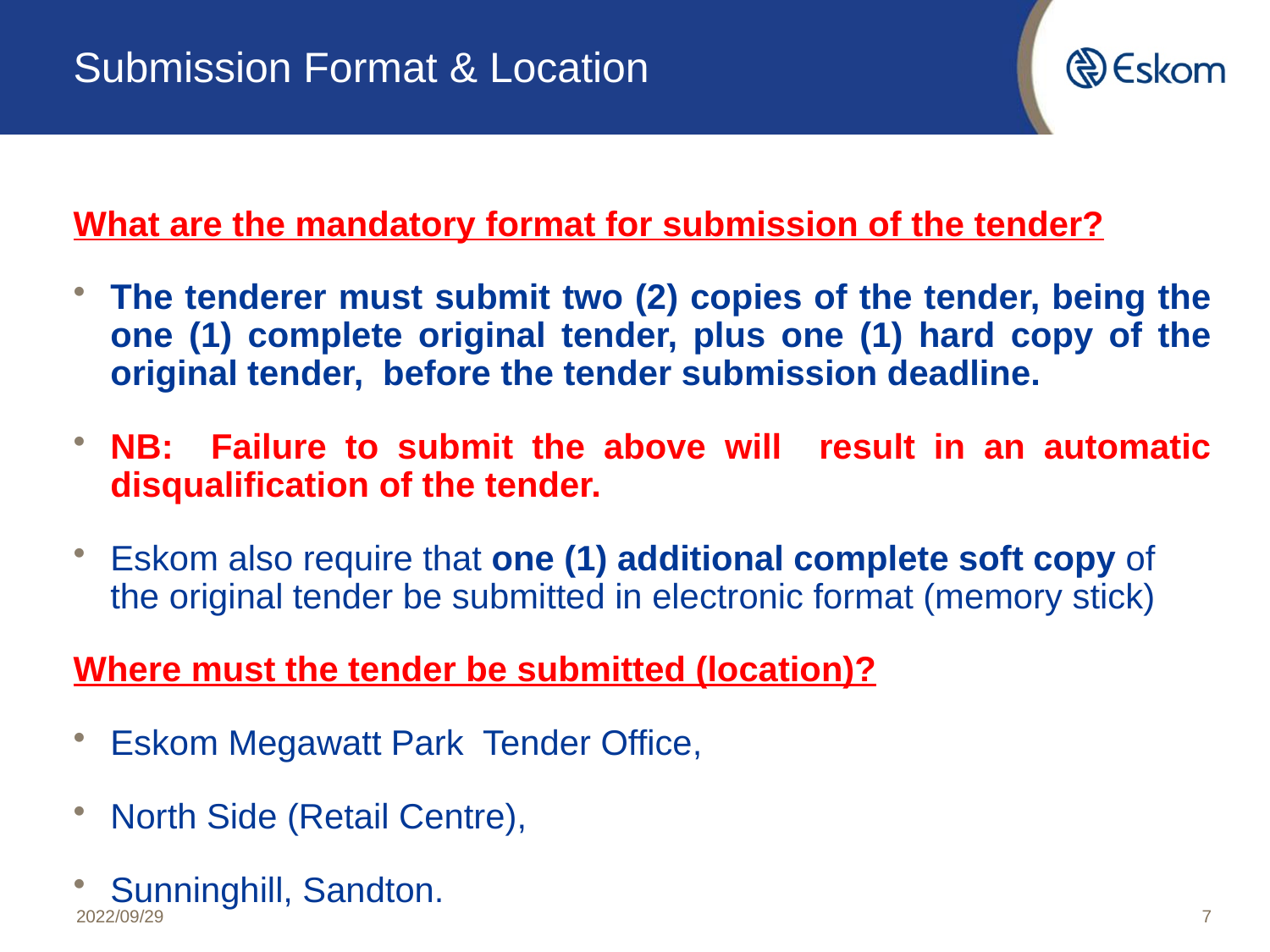

# Submission Format & Location
What are the mandatory format for submission of the tender?
The tenderer must submit two (2) copies of the tender, being the one (1) complete original tender, plus one (1) hard copy of the original tender,  before the tender submission deadline.
NB:  Failure to submit the above will  result in an automatic disqualification of the tender.
Eskom also require that one (1) additional complete soft copy of the original tender be submitted in electronic format (memory stick)
Where must the tender be submitted (location)?
Eskom Megawatt Park  Tender Office,
North Side (Retail Centre),
Sunninghill, Sandton.

2022/09/29
7